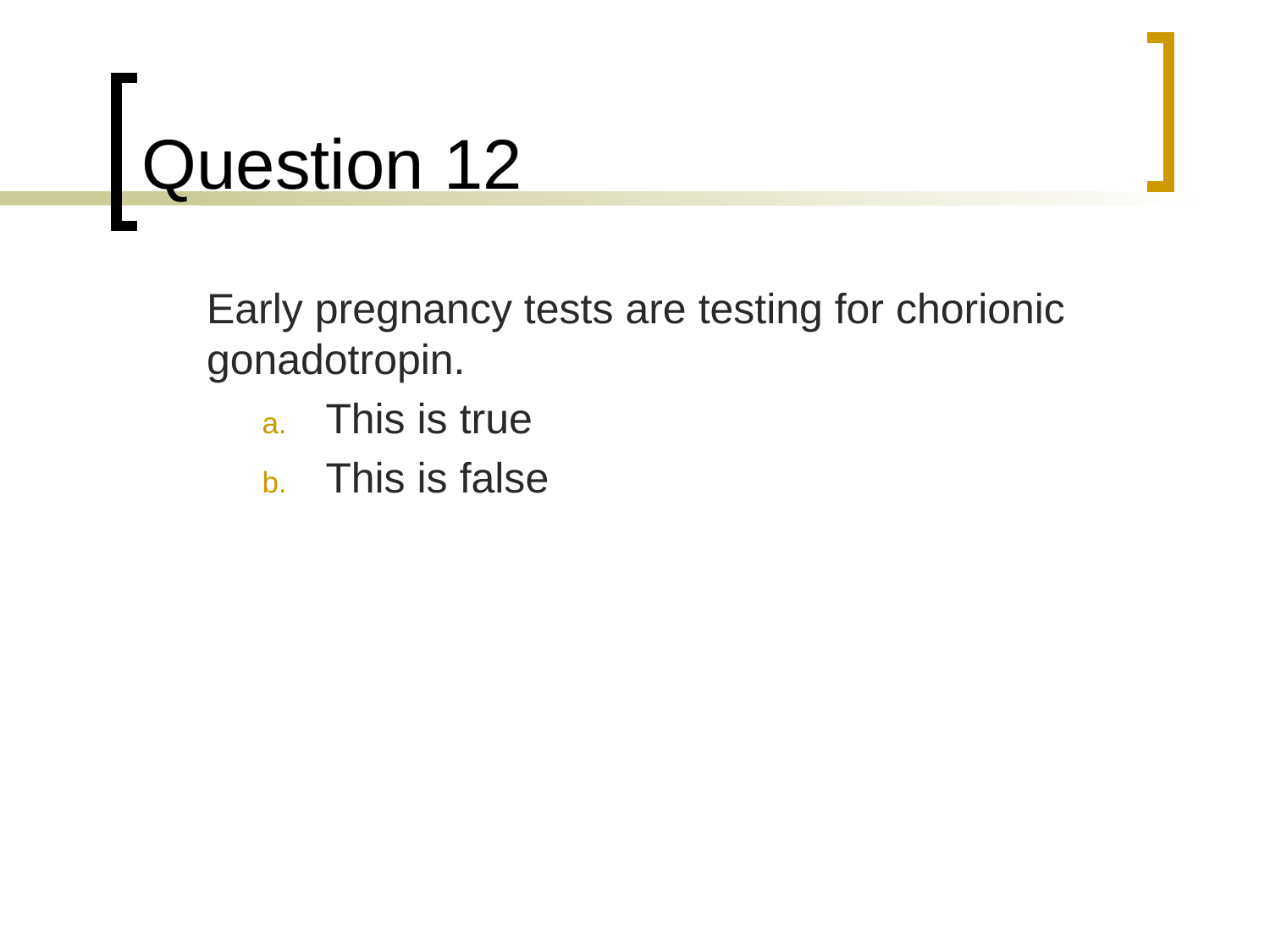

# Question 12
	Early pregnancy tests are testing for chorionic gonadotropin.
This is true
This is false